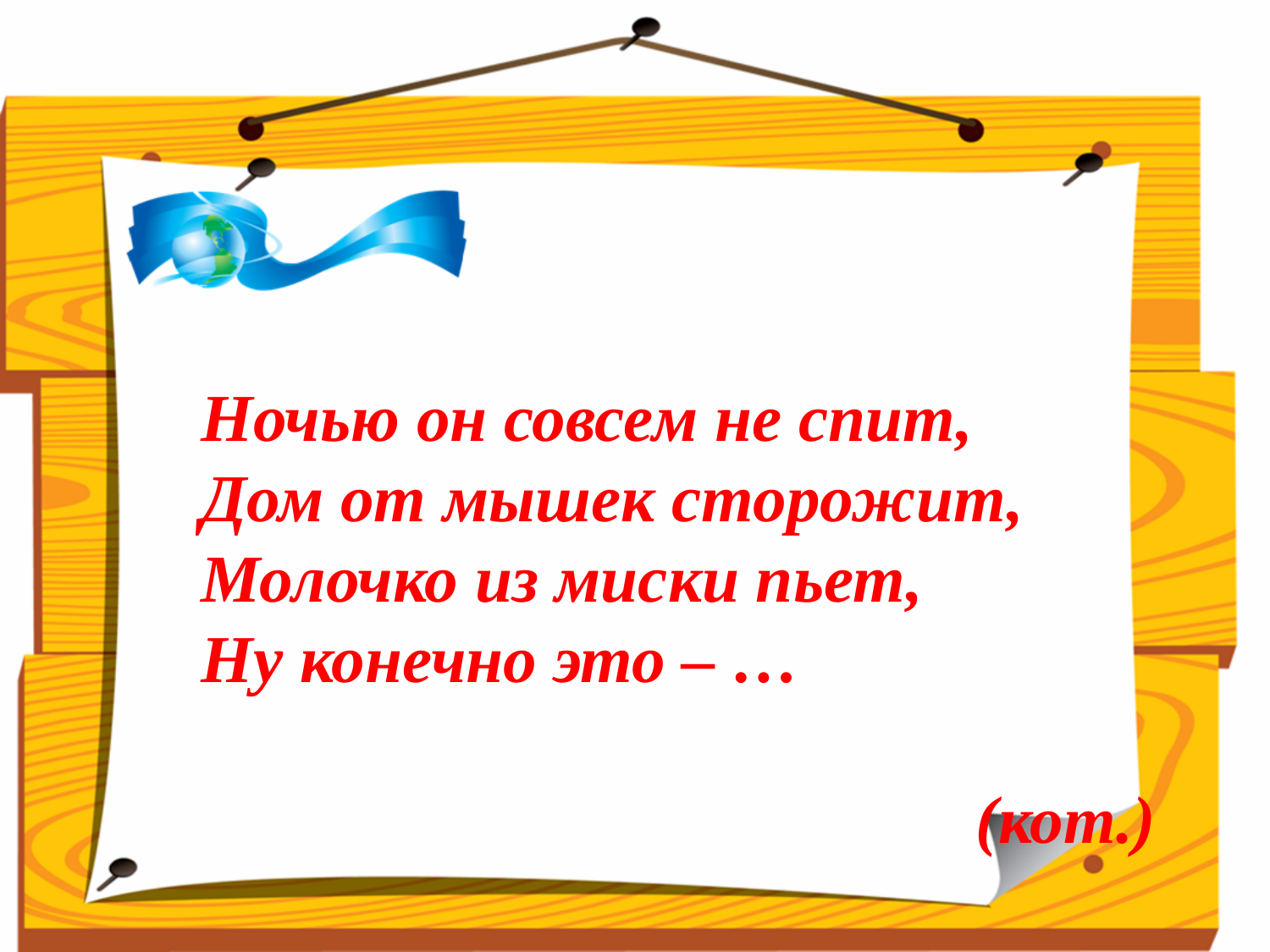

Ночью он совсем не спит,
Дом от мышек сторожит,
Молочко из миски пьет,
Ну конечно это – …

                        (кот.)